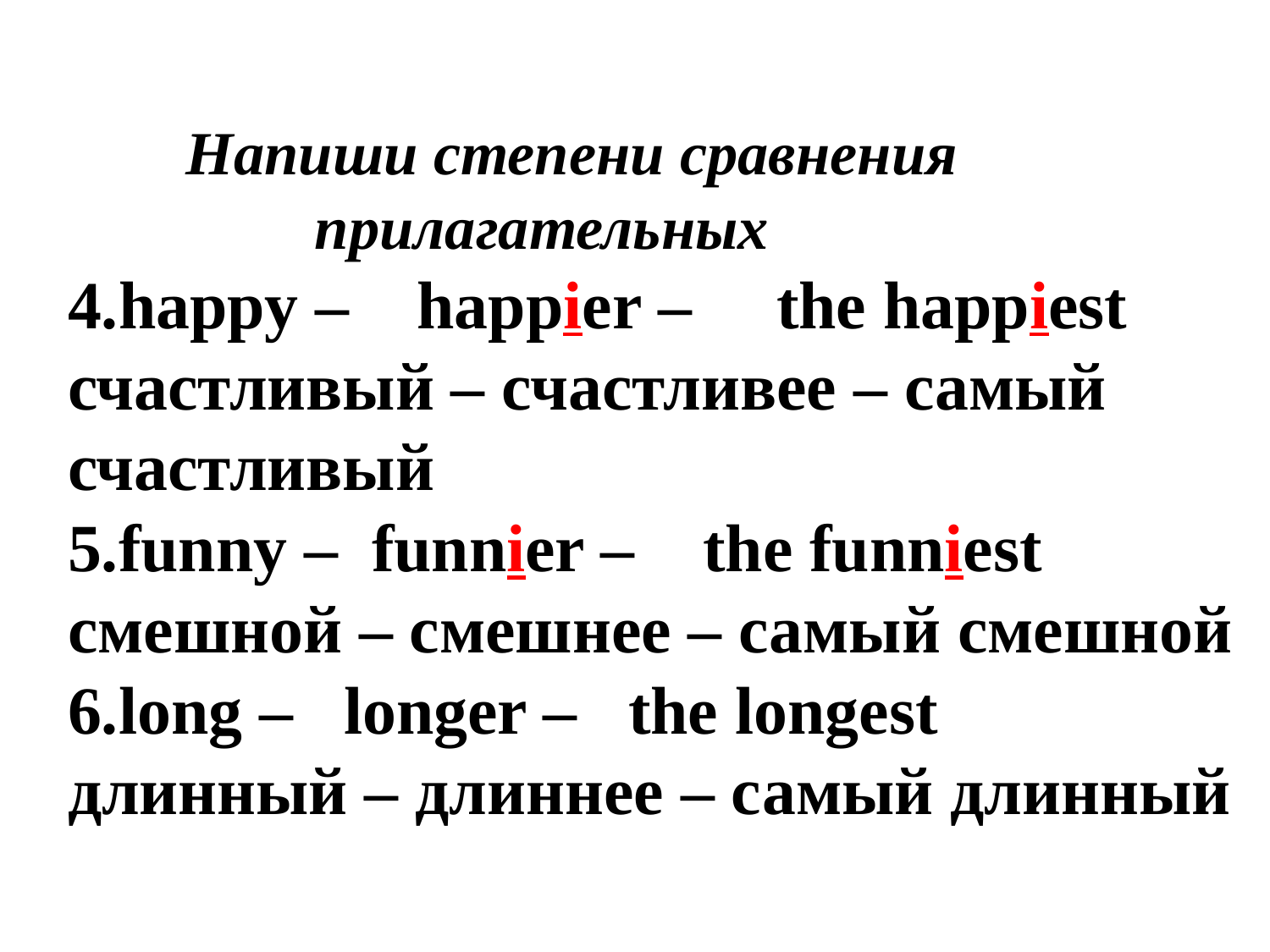

# Напиши степени сравнения прилагательных 4.happy –    happier –     the happiest счастливый – счастливее – самый счастливый 5.funny –  funnier –    the funniest смешной – смешнее – самый смешной 6.long –   longer –   the longest длинный – длиннее – самый длинный